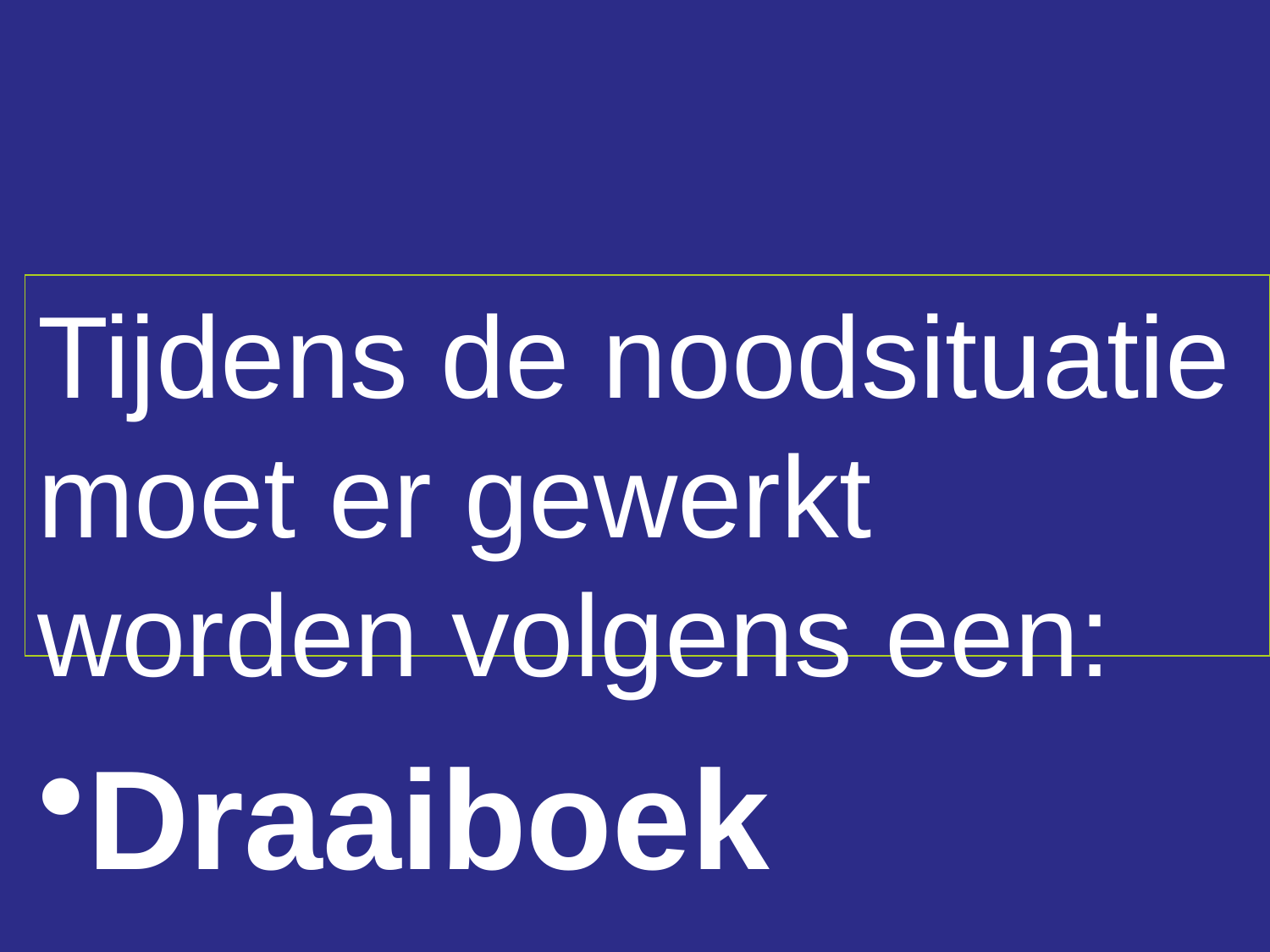

#
Tijdens de noodsituatie moet er gewerkt worden volgens een:
Draaiboek